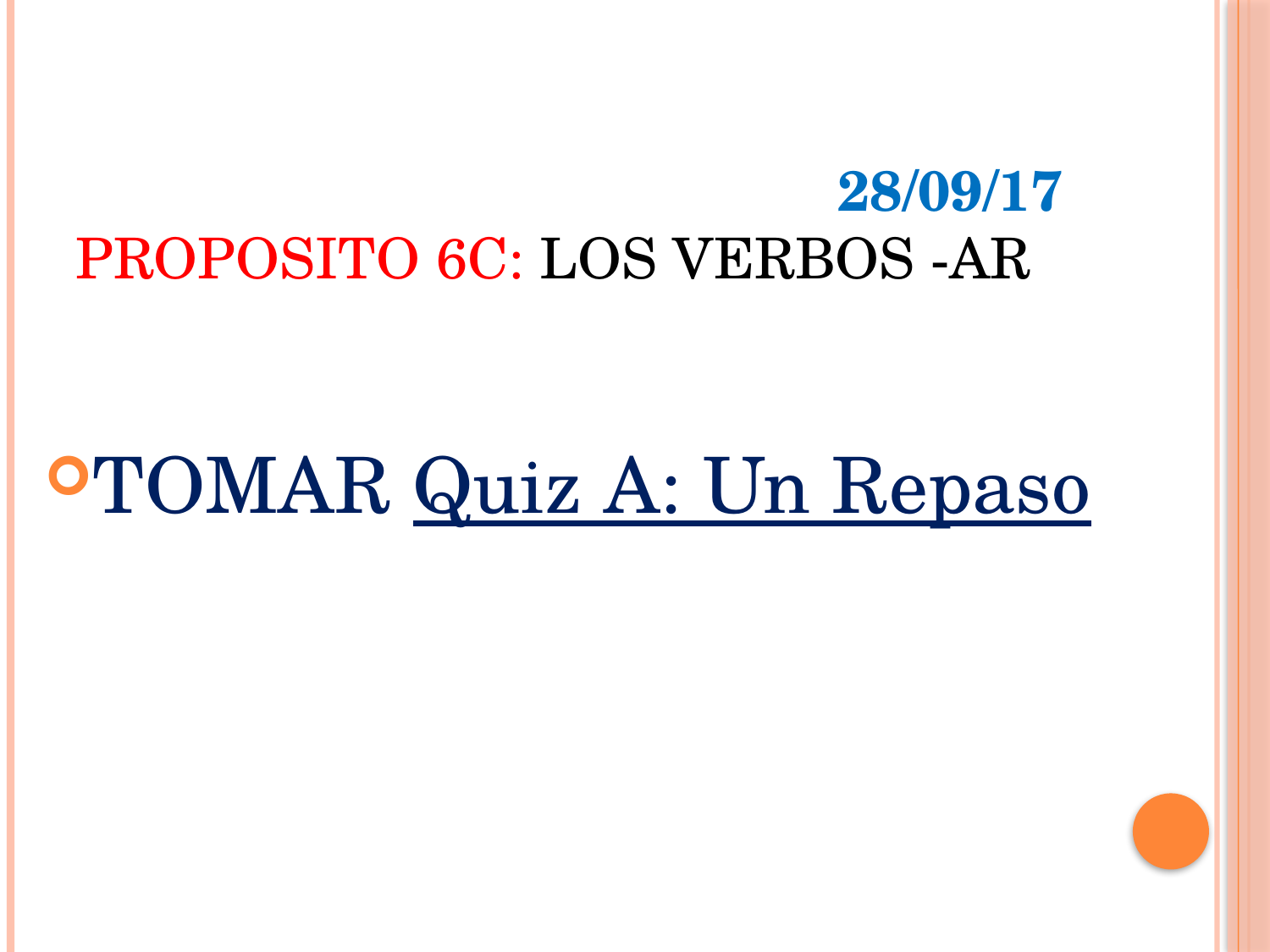

# 28/09/17 Proposito 6c: Los verbos -AR

TOMAR Quiz A: Un Repaso